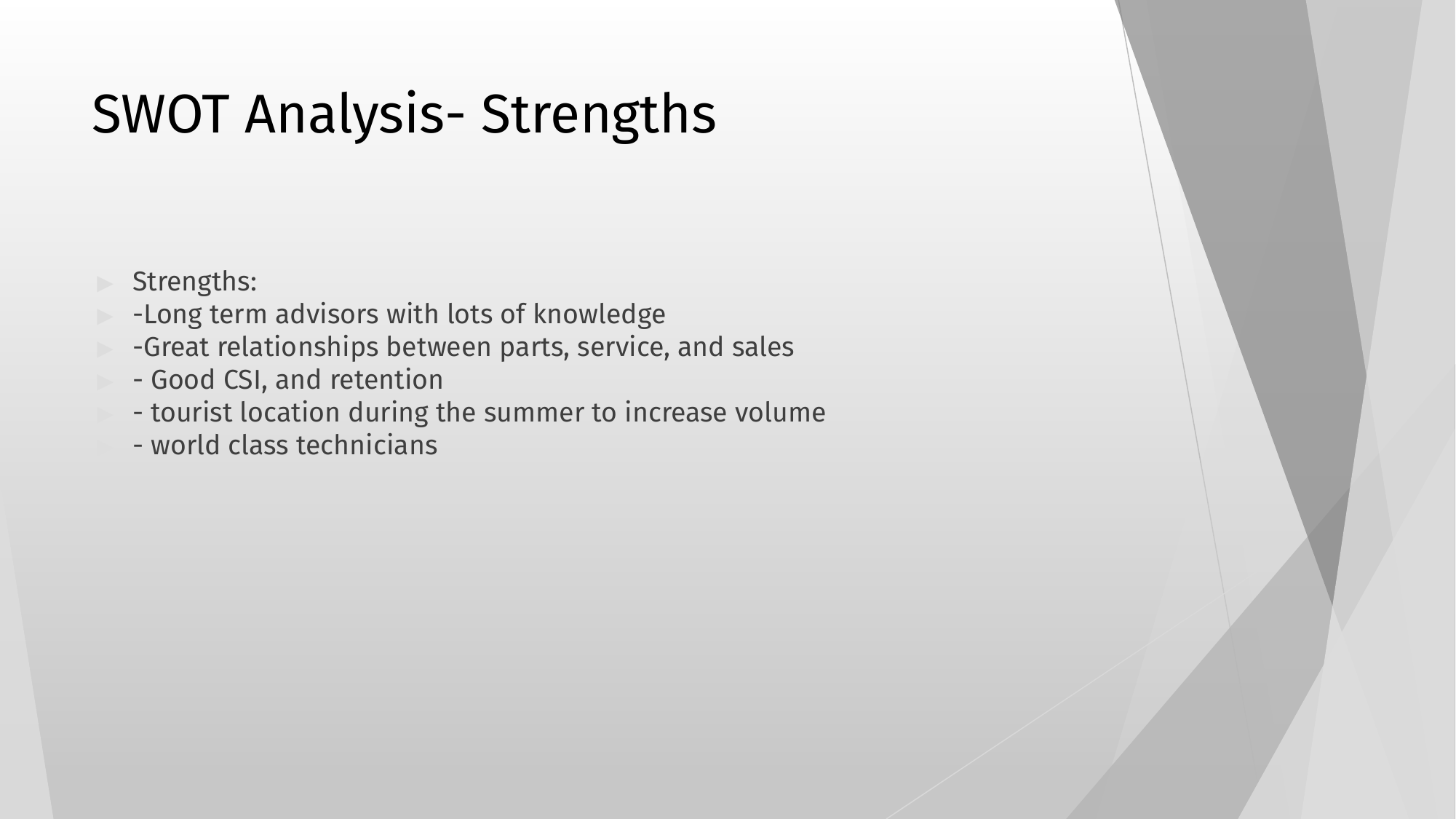

# SWOT Analysis- Strengths
Strengths:
-Long term advisors with lots of knowledge
-Great relationships between parts, service, and sales
- Good CSI, and retention
- tourist location during the summer to increase volume
- world class technicians